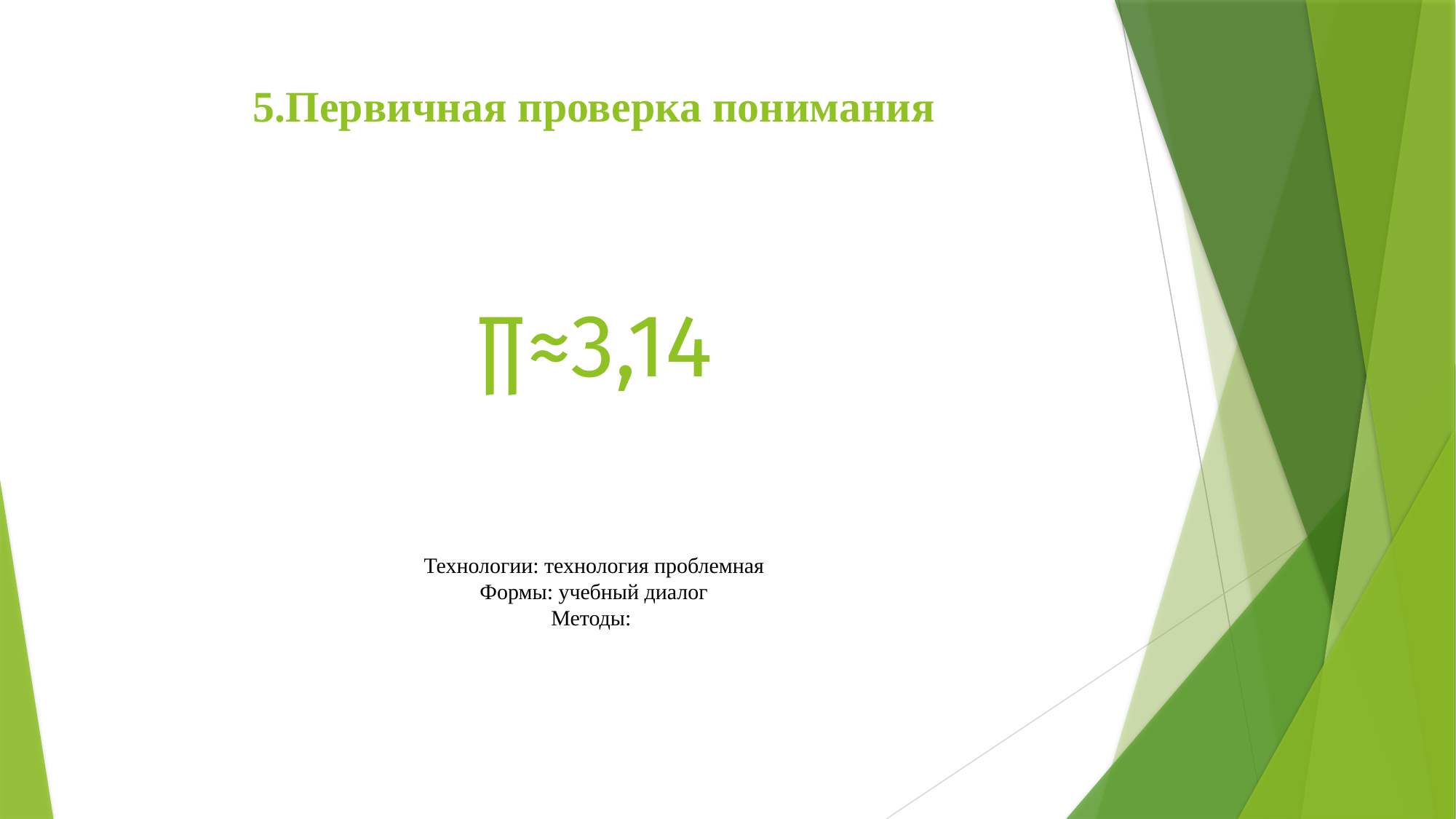

# 5.Первичная проверка понимания ∏≈3,14 Технологии: технология проблемная Формы: учебный диалог Методы: